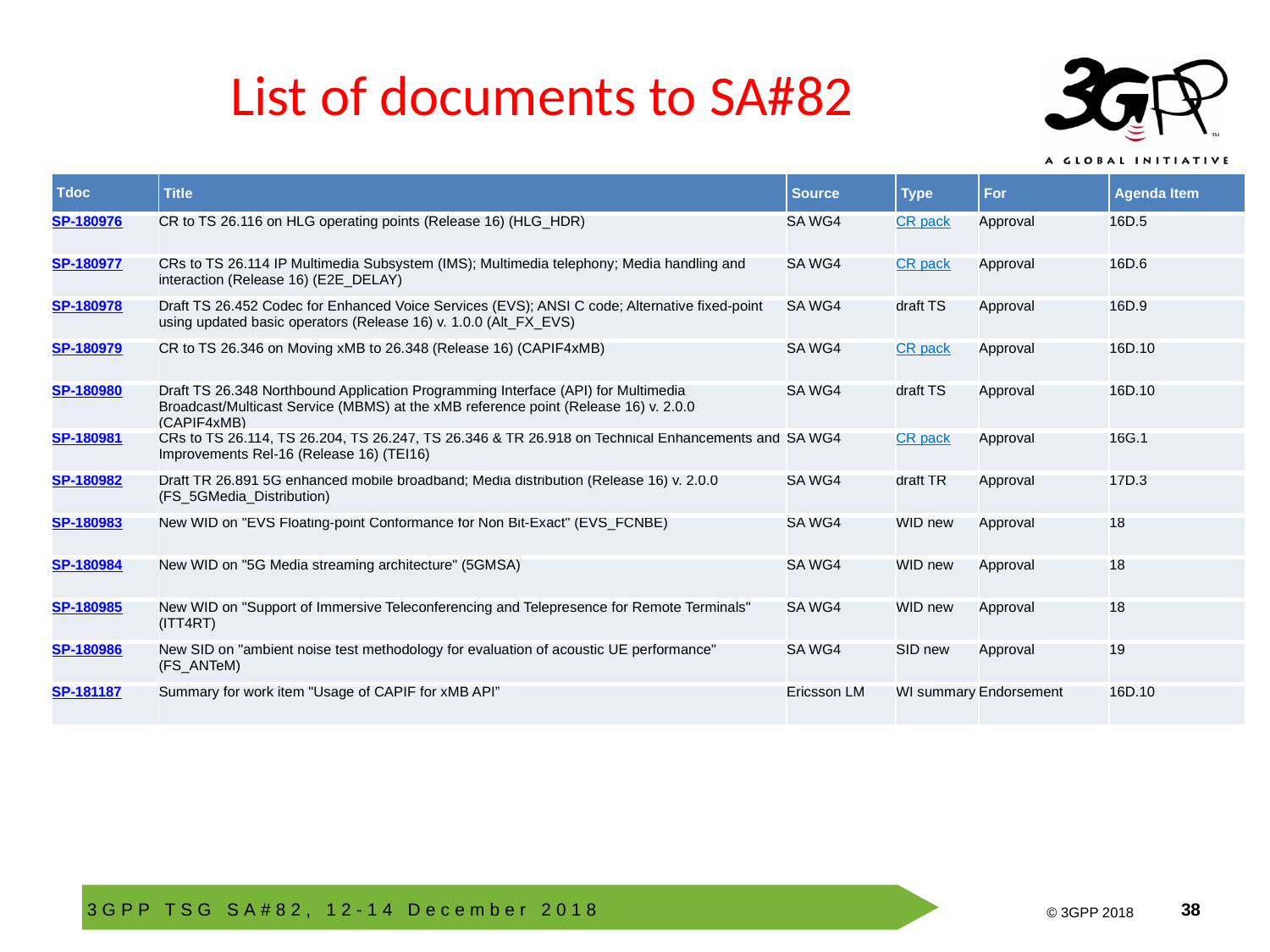

# List of documents to SA#82
| Tdoc | Title | Source | Type | For | Agenda Item |
| --- | --- | --- | --- | --- | --- |
| SP-180976 | CR to TS 26.116 on HLG operating points (Release 16) (HLG\_HDR) | SA WG4 | CR pack | Approval | 16D.5 |
| SP-180977 | CRs to TS 26.114 IP Multimedia Subsystem (IMS); Multimedia telephony; Media handling and interaction (Release 16) (E2E\_DELAY) | SA WG4 | CR pack | Approval | 16D.6 |
| SP-180978 | Draft TS 26.452 Codec for Enhanced Voice Services (EVS); ANSI C code; Alternative fixed-point using updated basic operators (Release 16) v. 1.0.0 (Alt\_FX\_EVS) | SA WG4 | draft TS | Approval | 16D.9 |
| SP-180979 | CR to TS 26.346 on Moving xMB to 26.348 (Release 16) (CAPIF4xMB) | SA WG4 | CR pack | Approval | 16D.10 |
| SP-180980 | Draft TS 26.348 Northbound Application Programming Interface (API) for Multimedia Broadcast/Multicast Service (MBMS) at the xMB reference point (Release 16) v. 2.0.0 (CAPIF4xMB) | SA WG4 | draft TS | Approval | 16D.10 |
| SP-180981 | CRs to TS 26.114, TS 26.204, TS 26.247, TS 26.346 & TR 26.918 on Technical Enhancements and Improvements Rel-16 (Release 16) (TEI16) | SA WG4 | CR pack | Approval | 16G.1 |
| SP-180982 | Draft TR 26.891 5G enhanced mobile broadband; Media distribution (Release 16) v. 2.0.0 (FS\_5GMedia\_Distribution) | SA WG4 | draft TR | Approval | 17D.3 |
| SP-180983 | New WID on "EVS Floating-point Conformance for Non Bit-Exact" (EVS\_FCNBE) | SA WG4 | WID new | Approval | 18 |
| SP-180984 | New WID on "5G Media streaming architecture" (5GMSA) | SA WG4 | WID new | Approval | 18 |
| SP-180985 | New WID on "Support of Immersive Teleconferencing and Telepresence for Remote Terminals" (ITT4RT) | SA WG4 | WID new | Approval | 18 |
| SP-180986 | New SID on "ambient noise test methodology for evaluation of acoustic UE performance" (FS\_ANTeM) | SA WG4 | SID new | Approval | 19 |
| SP-181187 | Summary for work item "Usage of CAPIF for xMB API” | Ericsson LM | WI summary | Endorsement | 16D.10 |